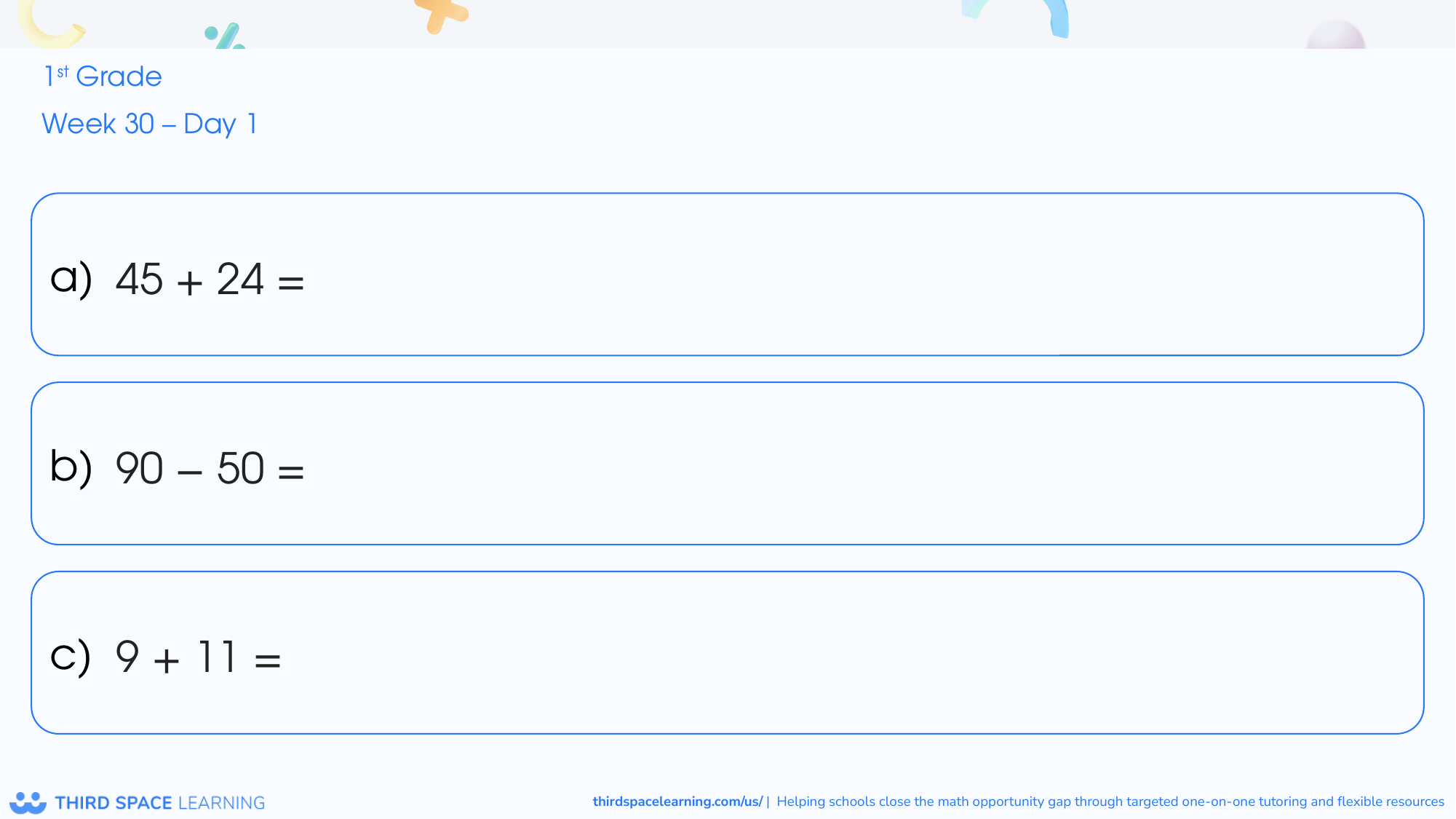

1st Grade
Week 30 – Day 1
45 + 24 =
90 − 50 =
9 + 11 =